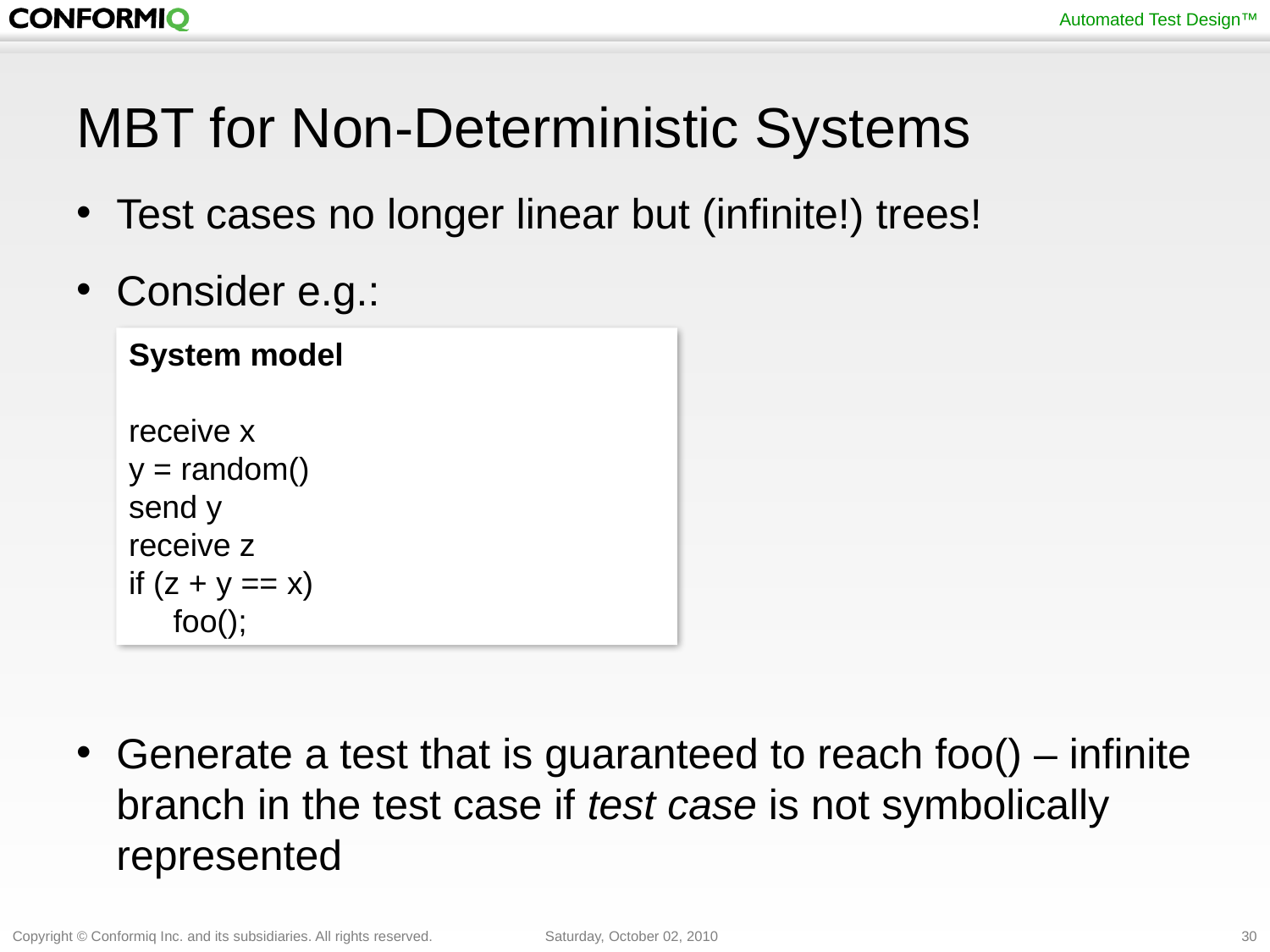

# MBT for Non-Deterministic Systems
Test cases no longer linear but (infinite!) trees!
Consider e.g.:

Generate a test that is guaranteed to reach foo() – infinite branch in the test case if test case is not symbolically represented
System model

receive x
y = random()
send y
receive z
if (z + y == x)
     foo();